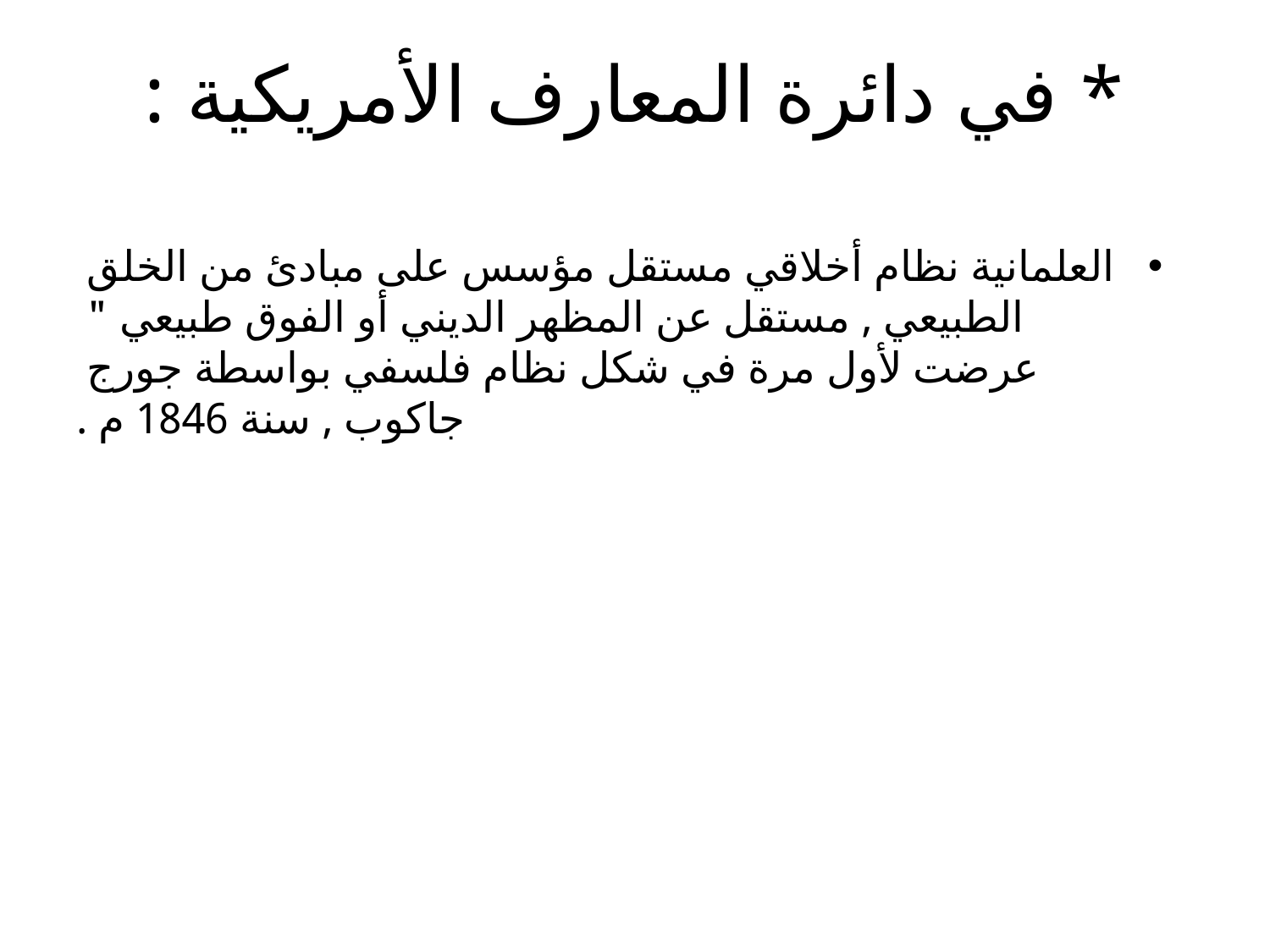

# * في دائرة المعارف الأمريكية :
العلمانية نظام أخلاقي مستقل مؤسس على مبادئ من الخلق  الطبيعي , مستقل عن المظهر الديني أو الفوق طبيعي "  عرضت لأول مرة في شكل نظام فلسفي بواسطة جورج  جاكوب , سنة 1846 م .